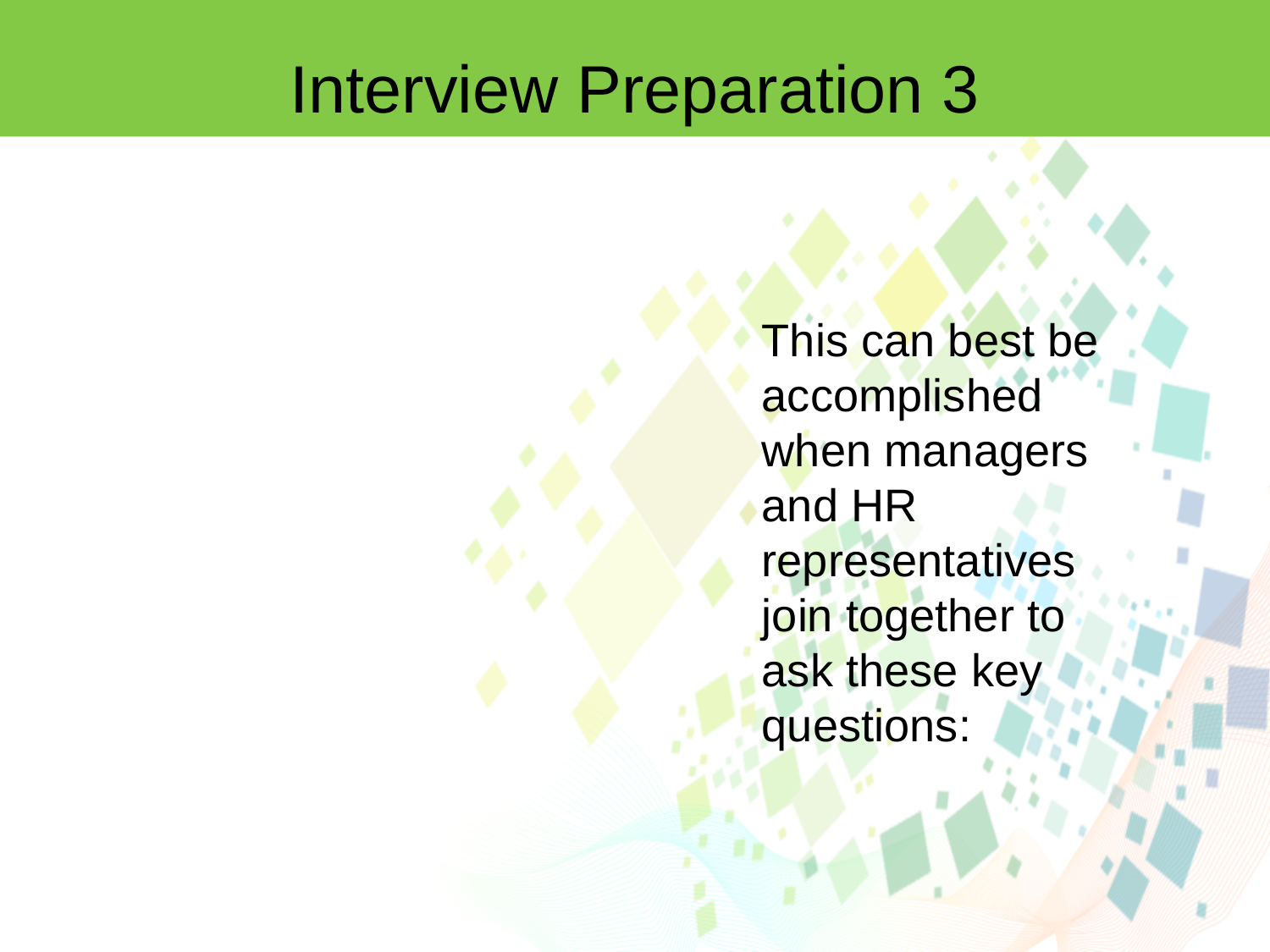

Interview Preparation 3
This can best be accomplished when managers and HR representatives join together to ask these key questions: